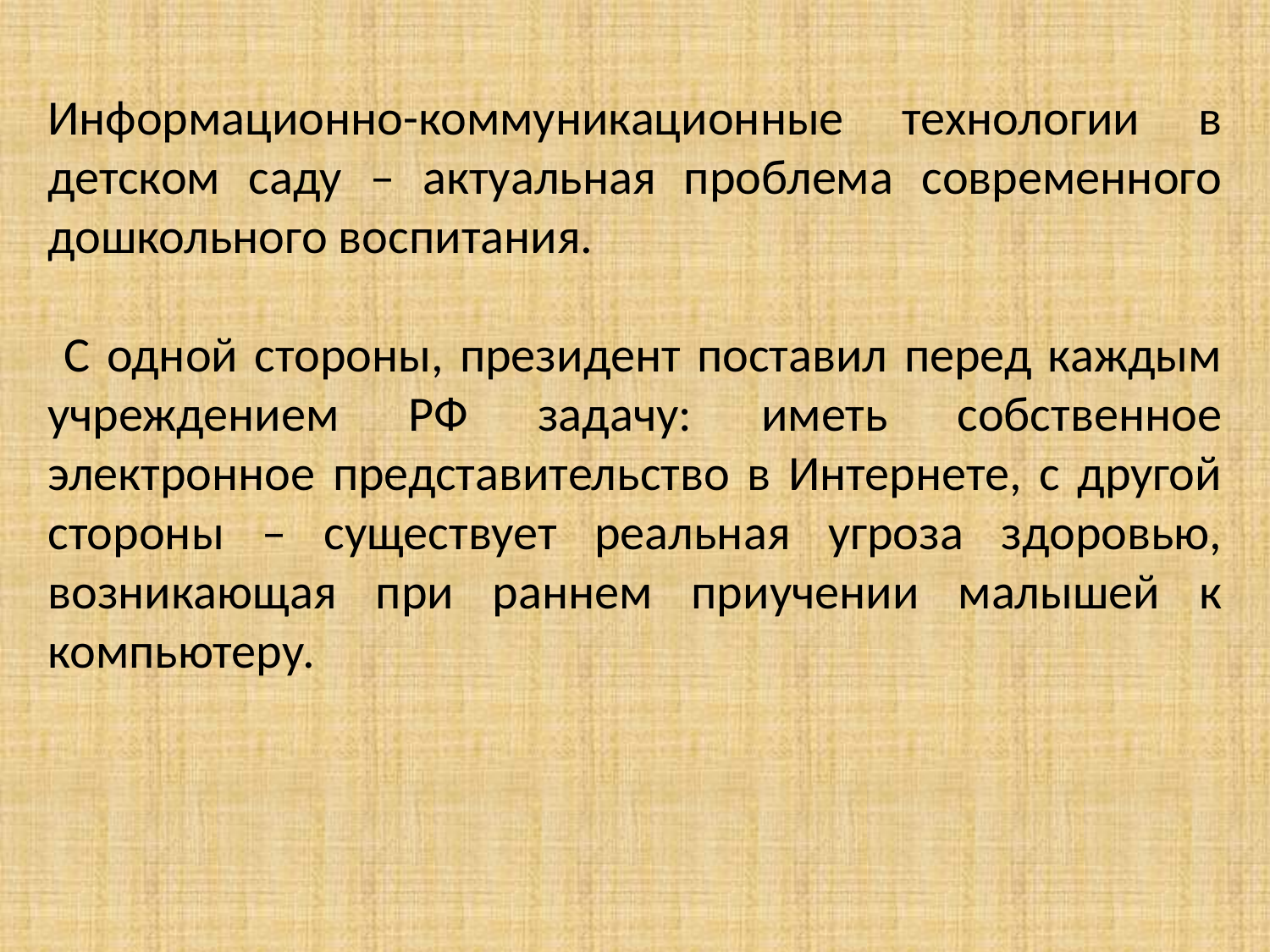

Информационно-коммуникационные технологии в детском саду – актуальная проблема современного дошкольного воспитания.

 С одной стороны, президент поставил перед каждым учреждением РФ задачу: иметь собственное электронное представительство в Интернете, с другой стороны – существует реальная угроза здоровью, возникающая при раннем приучении малышей к компьютеру.